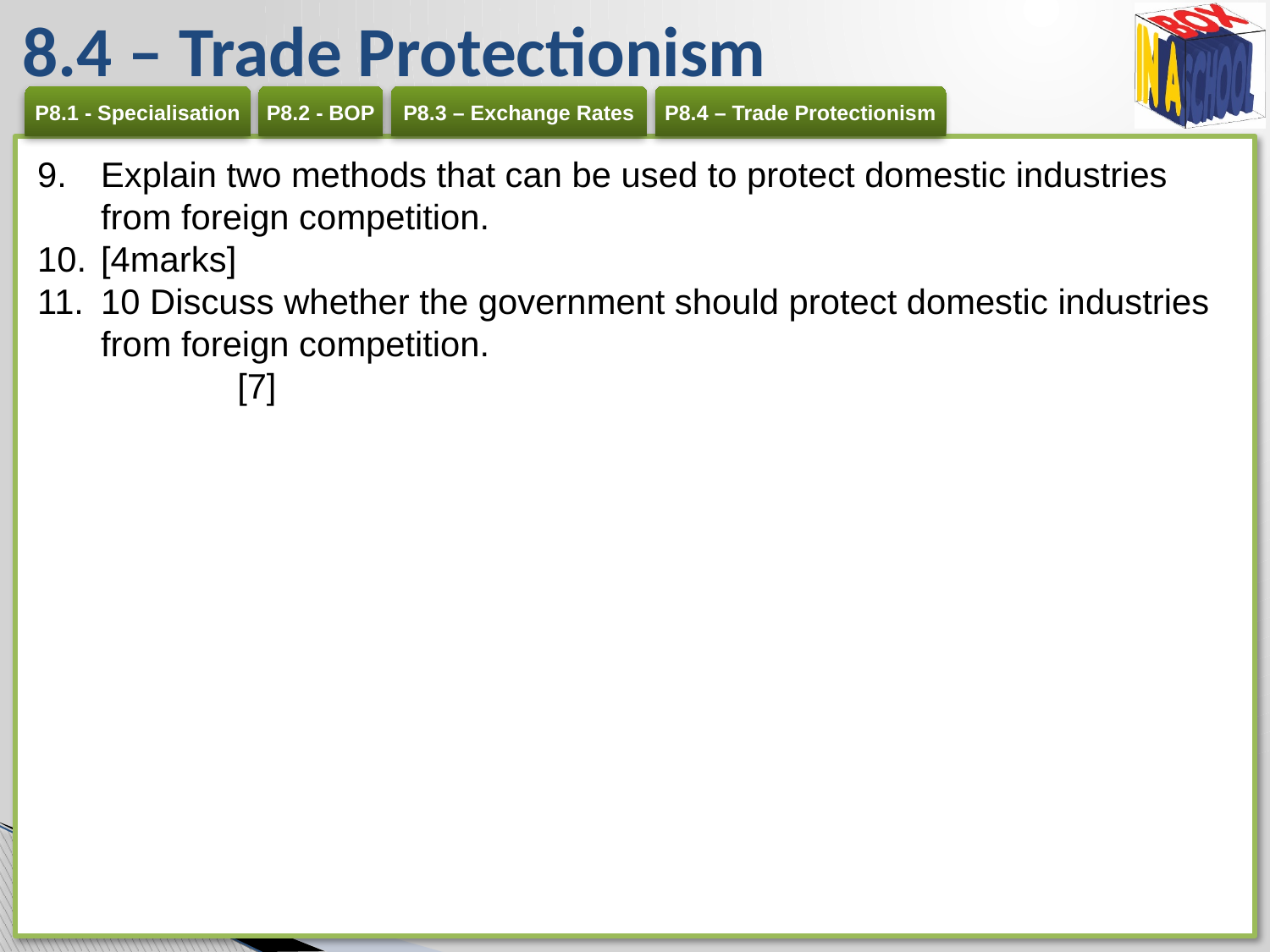

# 8.4 – Trade Protectionism
Explain two methods that can be used to protect domestic industries from foreign competition.
[4marks]
10 Discuss whether the government should protect domestic industries from foreign competition.	[7]